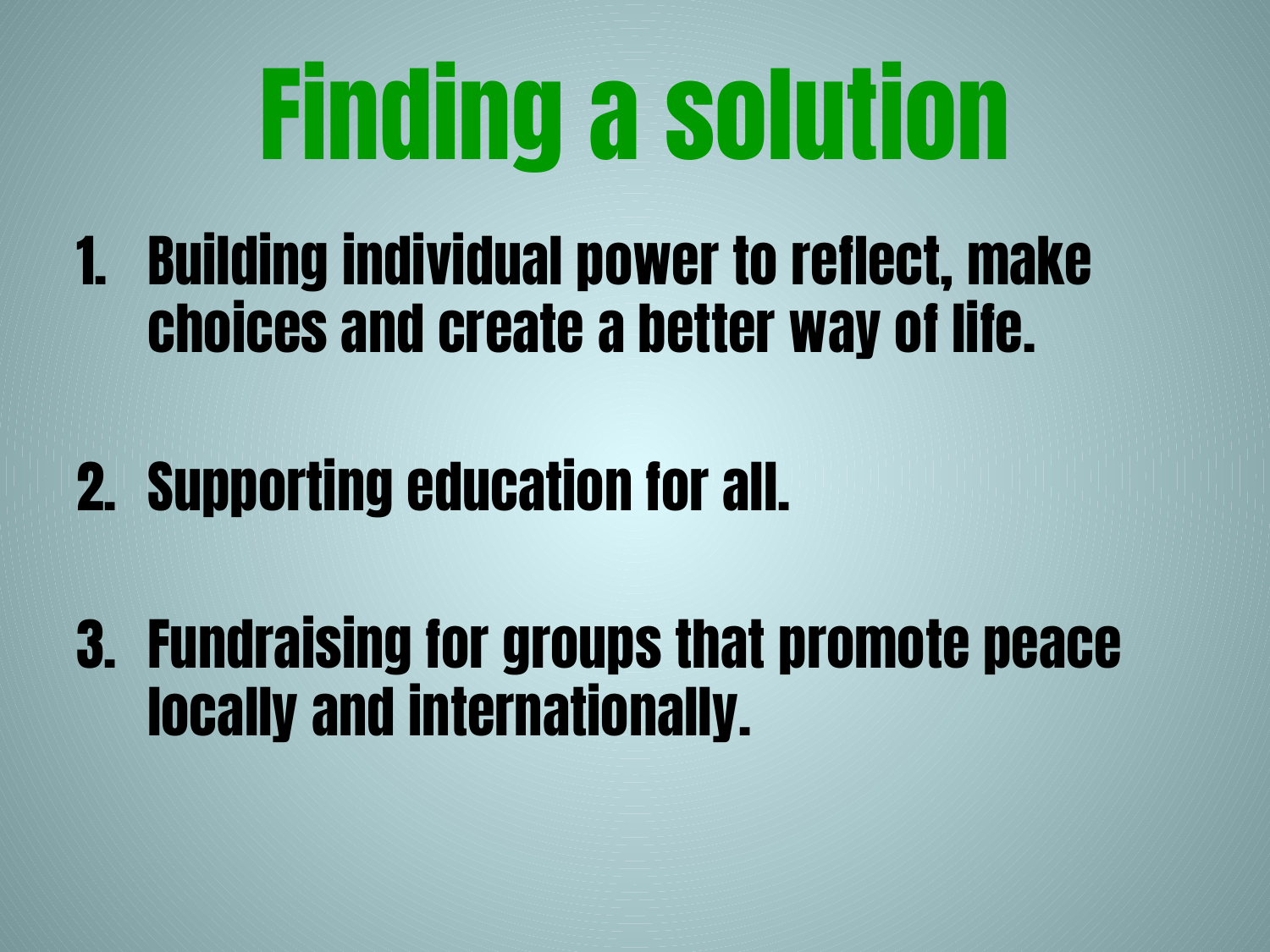

# Finding a solution
Building individual power to reflect, make choices and create a better way of life.

Supporting education for all.

Fundraising for groups that promote peace locally and internationally.